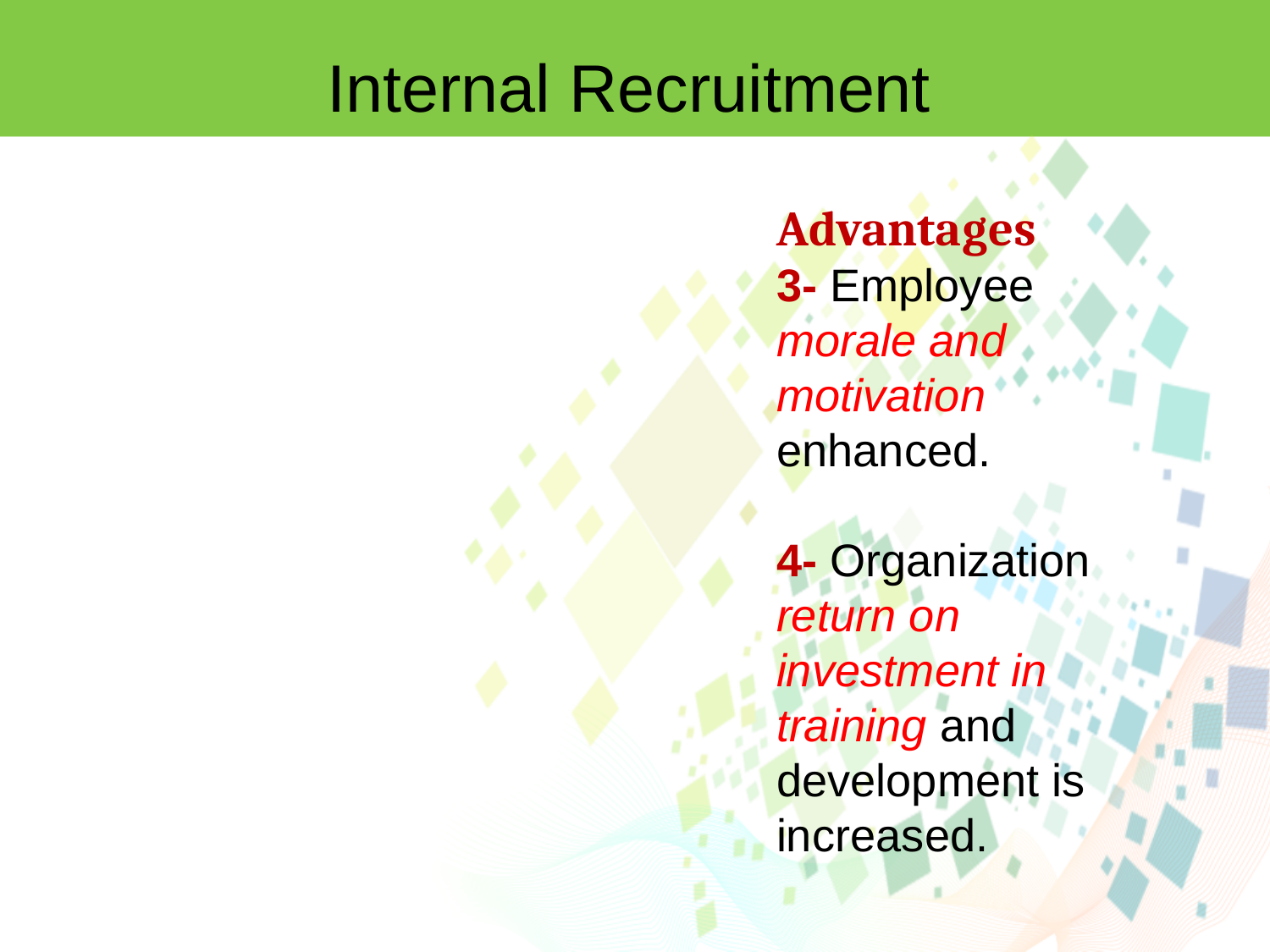

Internal Recruitment
Advantages
3- Employee morale and motivation enhanced.

4- Organization return on investment in training and development is increased.